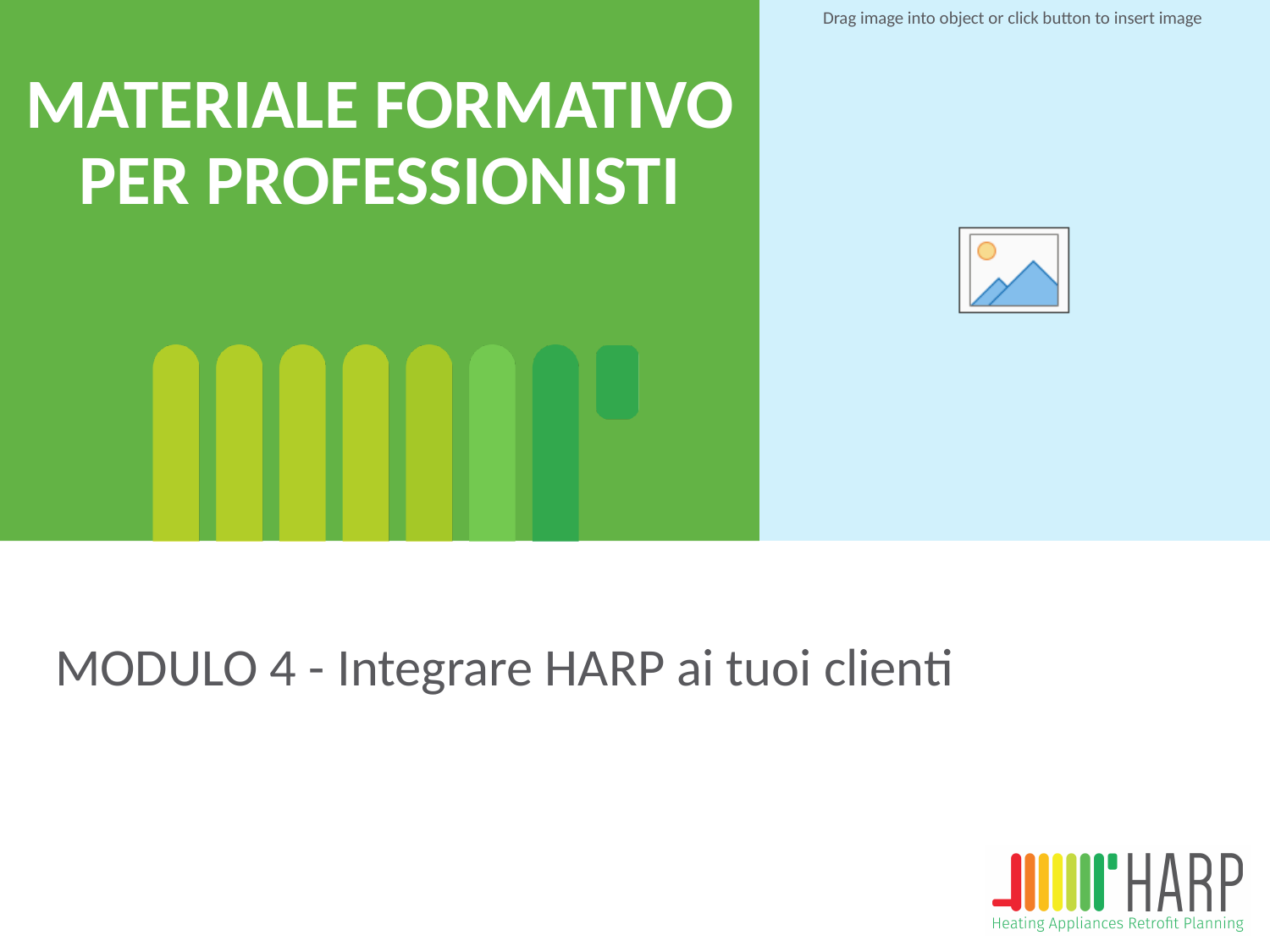

# MATERIALE FORMATIVO PER PROFESSIONISTI
MODULO 4 - Integrare HARP ai tuoi clienti